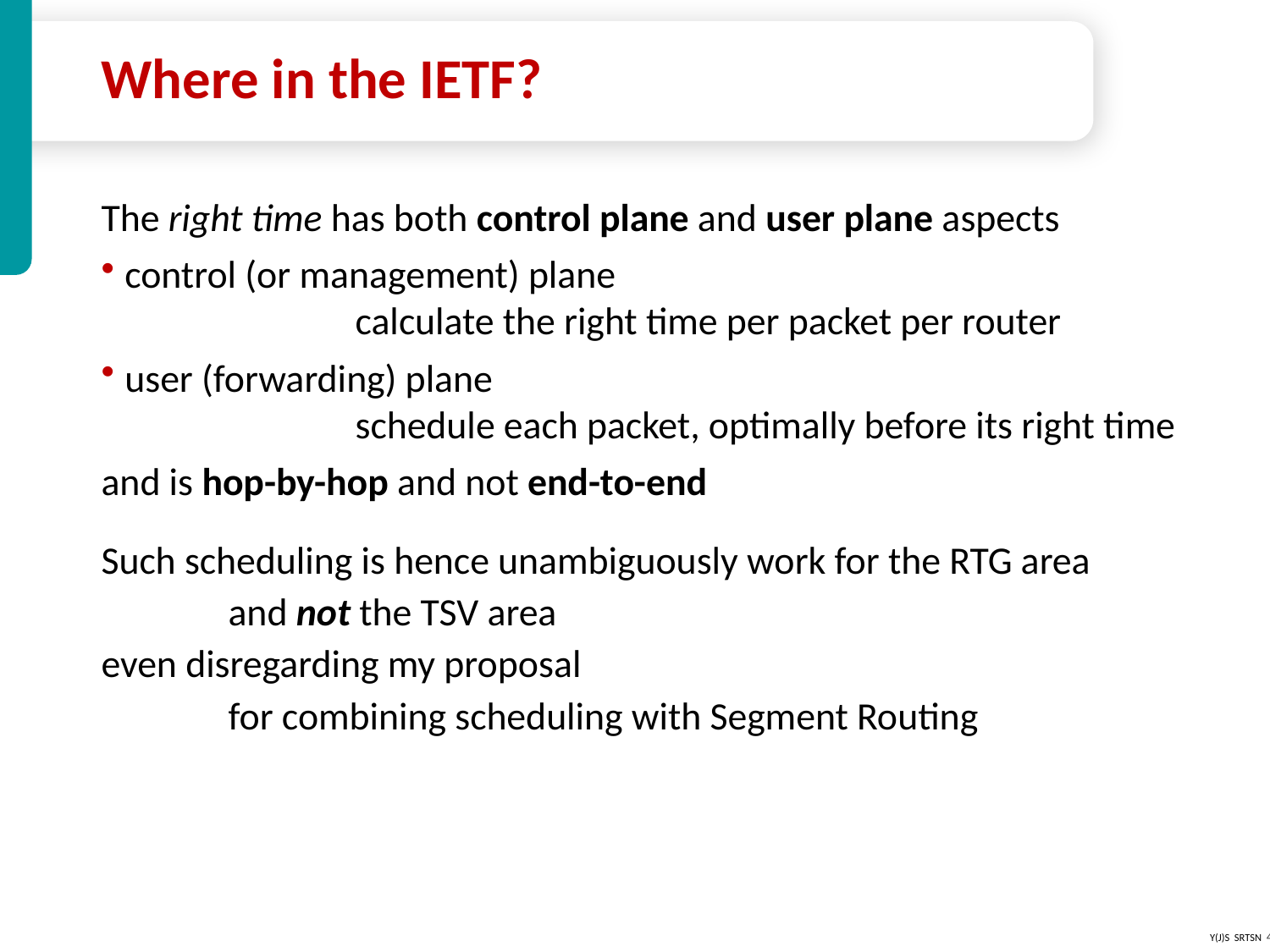

# Where in the IETF?
The right time has both control plane and user plane aspects
control (or management) plane
		calculate the right time per packet per router
user (forwarding) plane
		schedule each packet, optimally before its right time
and is hop-by-hop and not end-to-end
Such scheduling is hence unambiguously work for the RTG area
	and not the TSV area
even disregarding my proposal
	for combining scheduling with Segment Routing